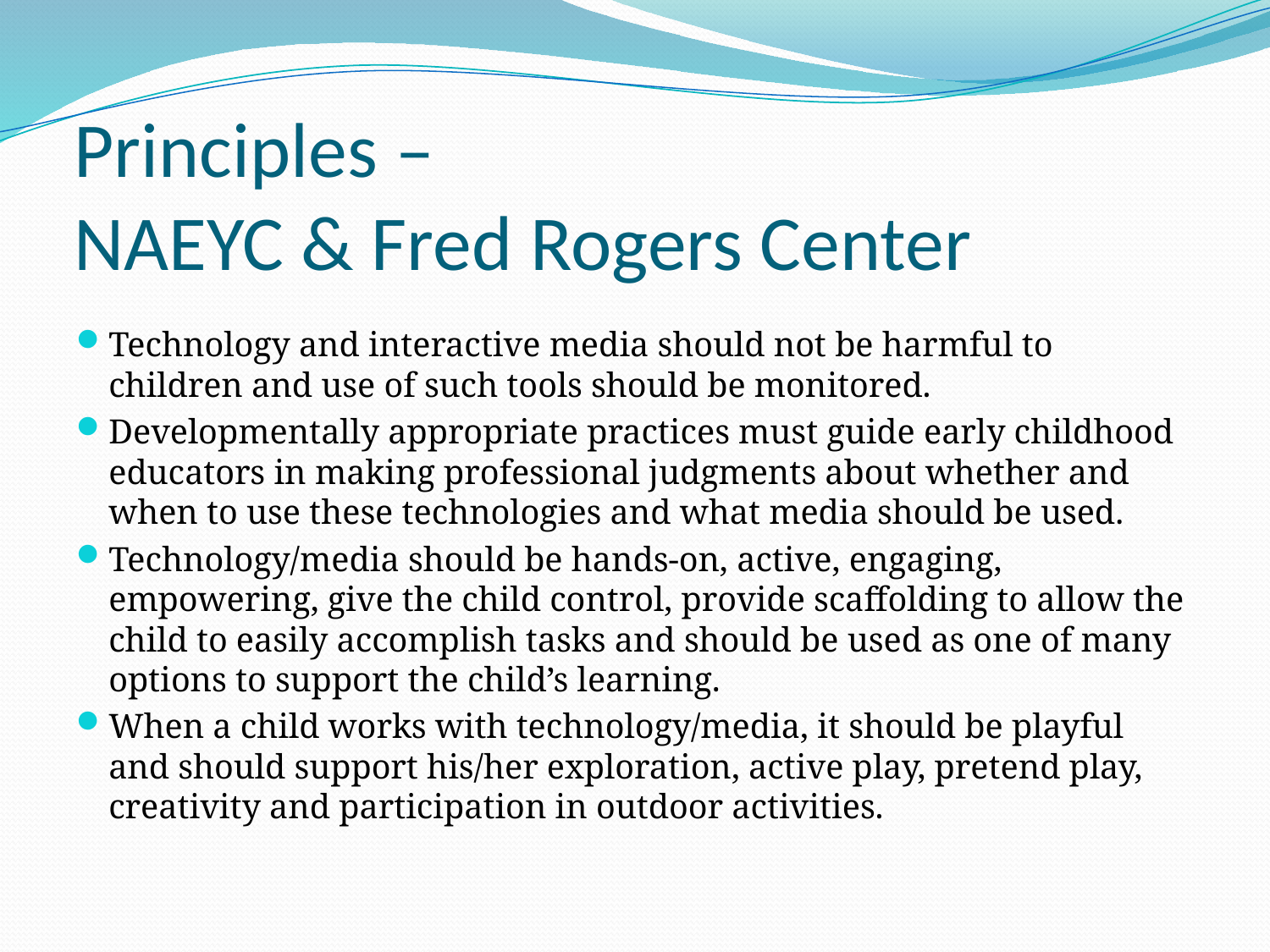

# Principles – NAEYC & Fred Rogers Center
Technology and interactive media should not be harmful to children and use of such tools should be monitored.
Developmentally appropriate practices must guide early childhood educators in making professional judgments about whether and when to use these technologies and what media should be used.
Technology/media should be hands-on, active, engaging, empowering, give the child control, provide scaffolding to allow the child to easily accomplish tasks and should be used as one of many options to support the child’s learning.
When a child works with technology/media, it should be playful and should support his/her exploration, active play, pretend play, creativity and participation in outdoor activities.